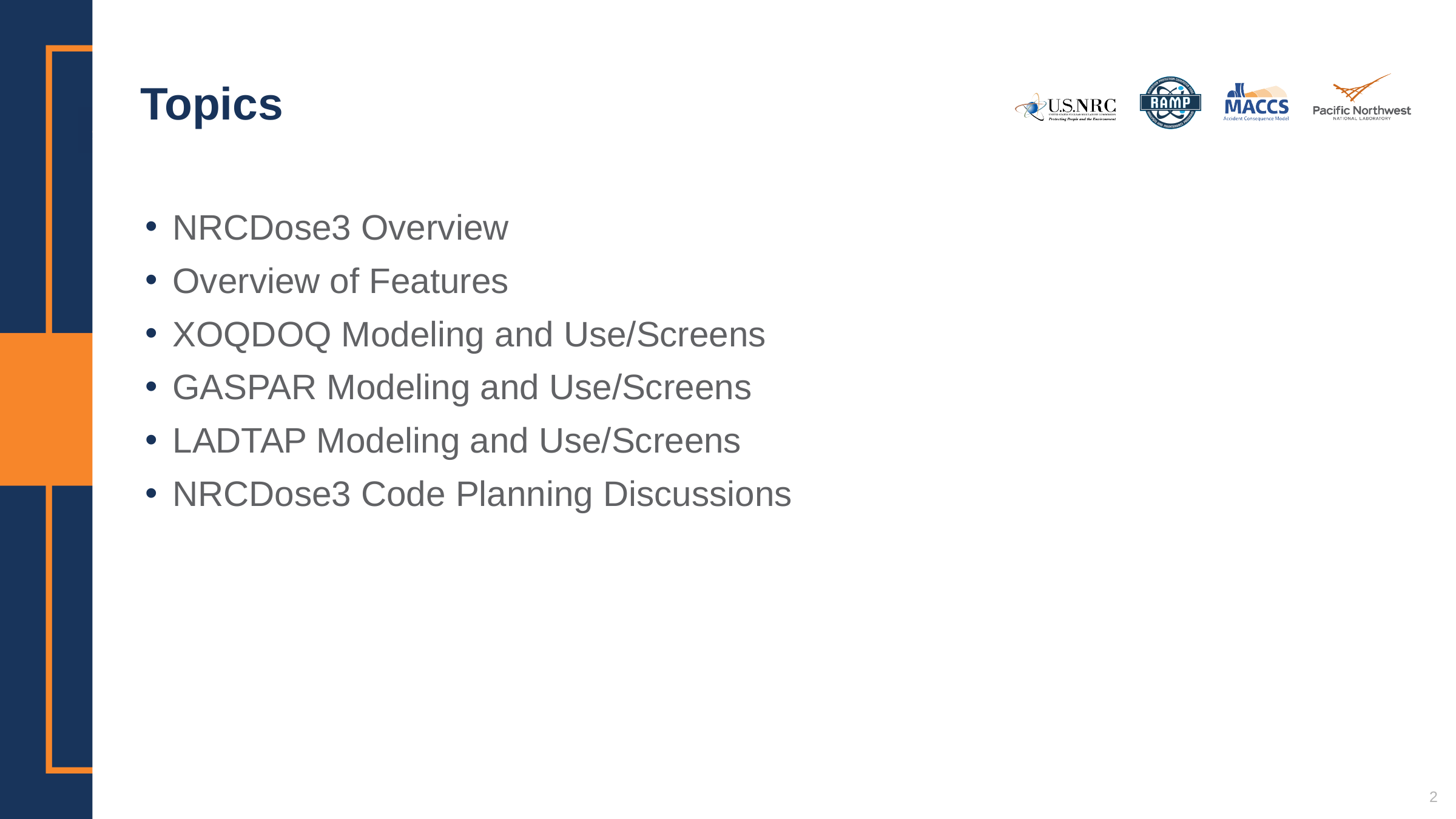

# Topics
NRCDose3 Overview
Overview of Features
XOQDOQ Modeling and Use/Screens
GASPAR Modeling and Use/Screens
LADTAP Modeling and Use/Screens
NRCDose3 Code Planning Discussions

2